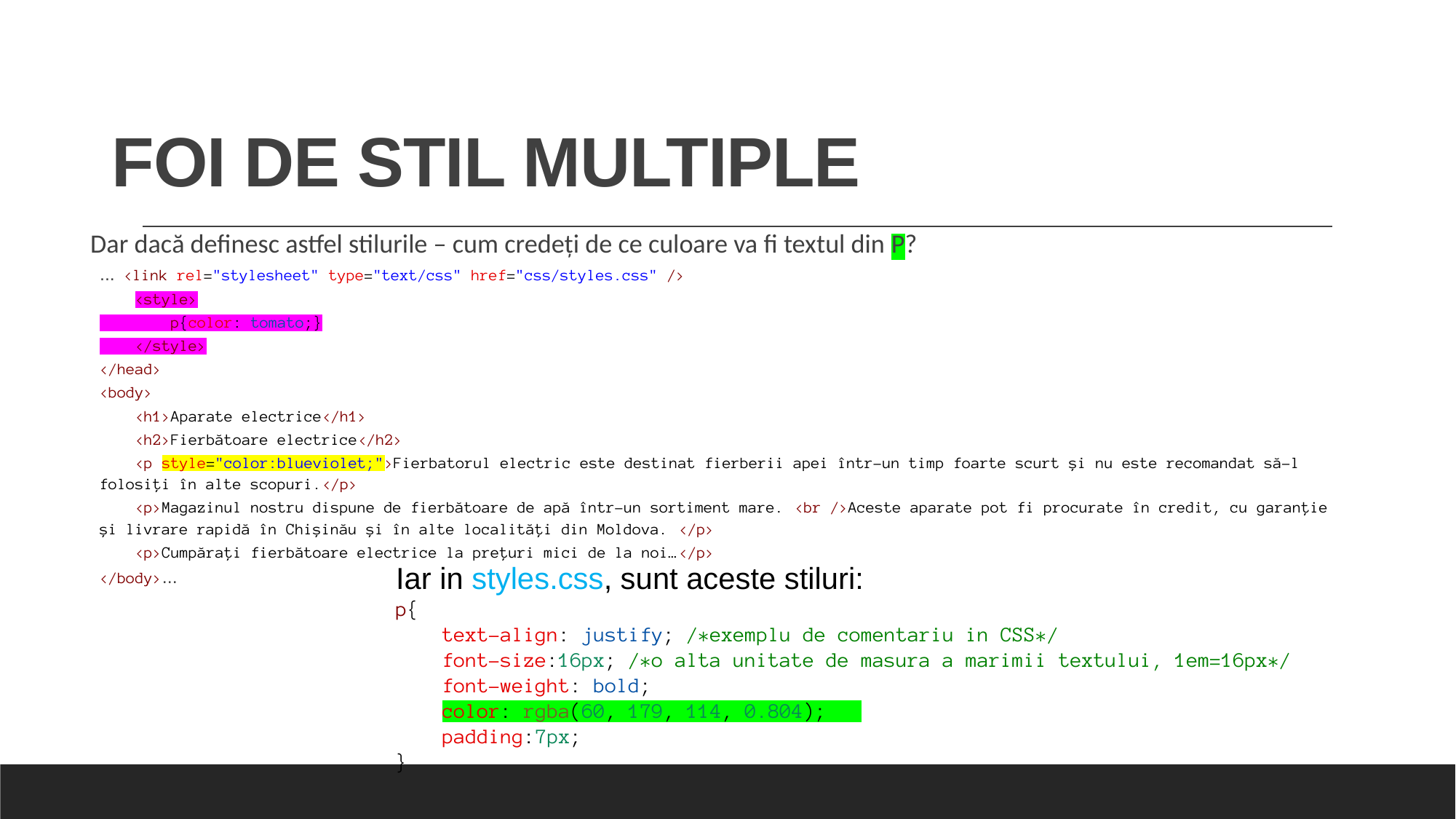

# FOI DE STIL MULTIPLE
Dar dacă definesc astfel stilurile – cum credeți de ce culoare va fi textul din P?
... <link rel="stylesheet" type="text/css" href="css/styles.css" />
    <style>
        p{color: tomato;}
    </style>
</head>
<body>
    <h1>Aparate electrice</h1>
    <h2>Fierbătoare electrice</h2>
    <p style="color:blueviolet;">Fierbatorul electric este destinat fierberii apei într-un timp foarte scurt și nu este recomandat să-l folosiți în alte scopuri.</p>
    <p>Magazinul nostru dispune de fierbătoare de apă într-un sortiment mare. <br />Aceste aparate pot fi procurate în credit, cu garanție și livrare rapidă în Chișinău și în alte localități din Moldova. </p>
    <p>Cumpărați fierbătoare electrice la prețuri mici de la noi…</p>
</body>...

Iar in styles.css, sunt aceste stiluri:
p{
    text-align: justify; /*exemplu de comentariu in CSS*/
    font-size:16px; /*o alta unitate de masura a marimii textului, 1em=16px*/
    font-weight: bold;
    color: rgba(60, 179, 114, 0.804);
    padding:7px;
}